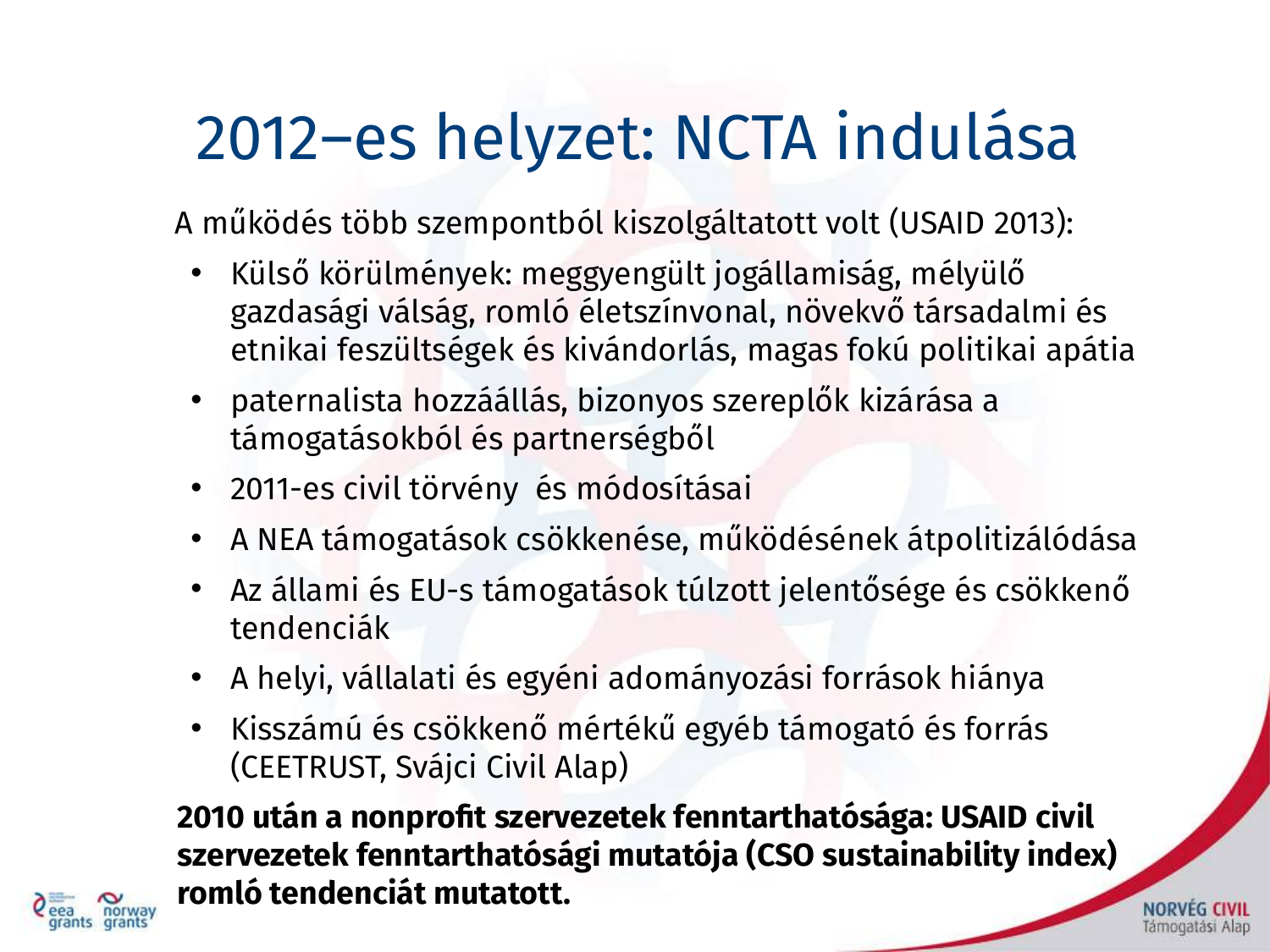

# 2012–es helyzet: NCTA indulása
	A működés több szempontból kiszolgáltatott volt (USAID 2013):
Külső körülmények: meggyengült jogállamiság, mélyülő gazdasági válság, romló életszínvonal, növekvő társadalmi és etnikai feszültségek és kivándorlás, magas fokú politikai apátia
paternalista hozzáállás, bizonyos szereplők kizárása a támogatásokból és partnerségből
2011-es civil törvény  és módosításai
A NEA támogatások csökkenése, működésének átpolitizálódása
Az állami és EU-s támogatások túlzott jelentősége és csökkenő tendenciák
A helyi, vállalati és egyéni adományozási források hiánya
Kisszámú és csökkenő mértékű egyéb támogató és forrás (CEETRUST, Svájci Civil Alap)
2010 után a nonprofit szervezetek fenntarthatósága: USAID civil szervezetek fenntarthatósági mutatója (CSO sustainability index) romló tendenciát mutatott.